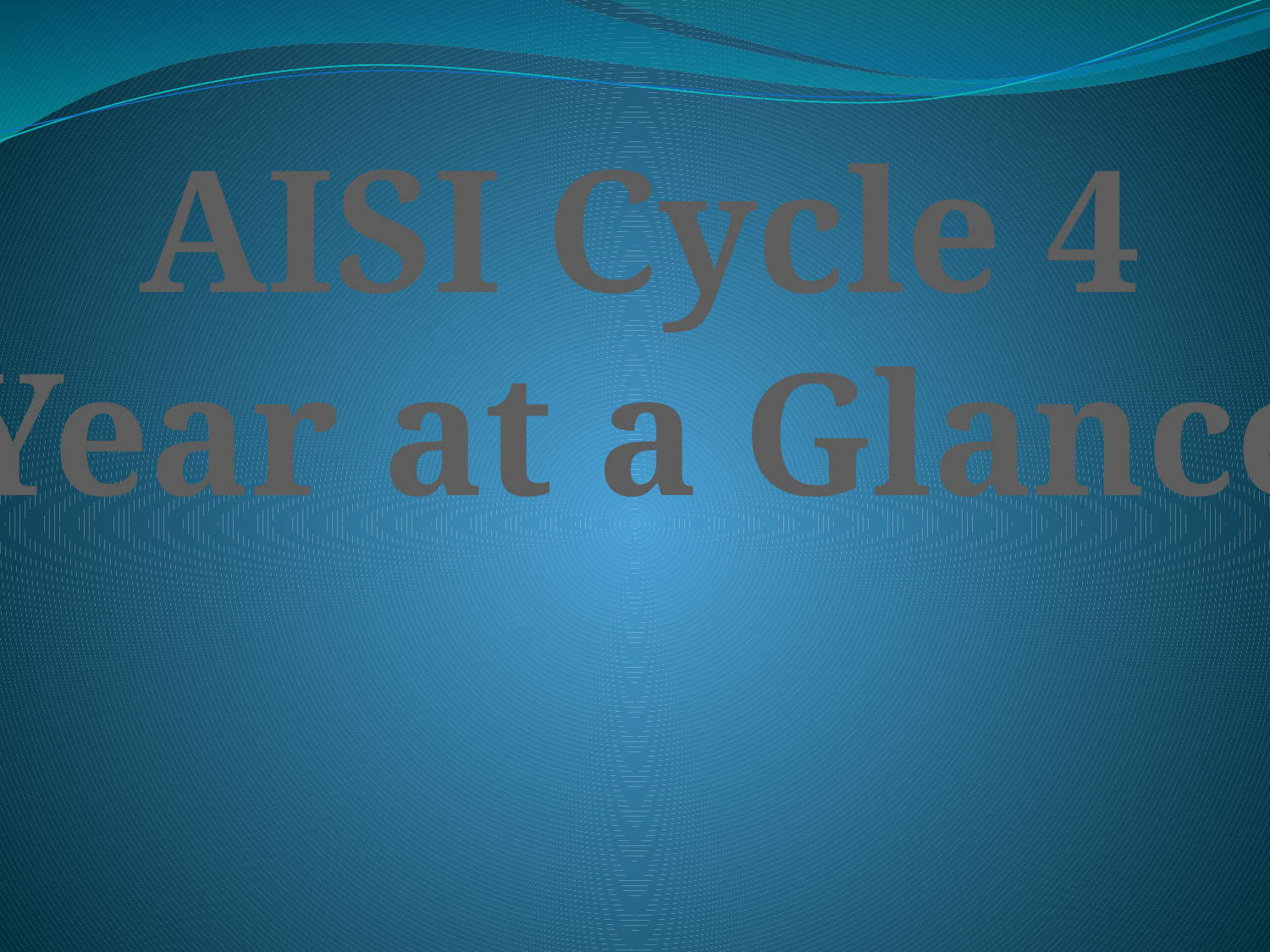

AISI Cycle 4
Year at a Glance